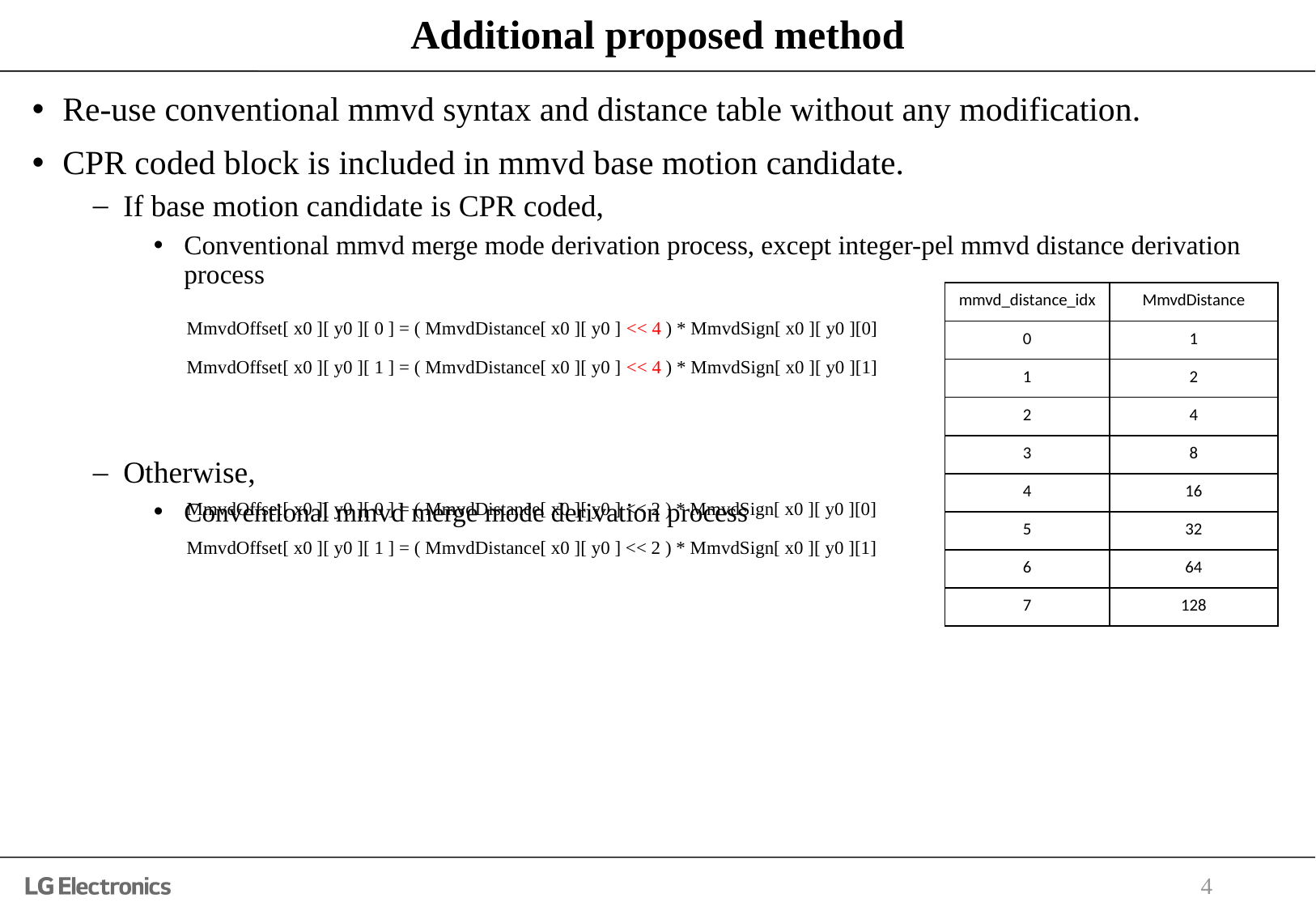

# Additional proposed method
Re-use conventional mmvd syntax and distance table without any modification.
CPR coded block is included in mmvd base motion candidate.
If base motion candidate is CPR coded,
Conventional mmvd merge mode derivation process, except integer-pel mmvd distance derivation process

Otherwise,
Conventional mmvd merge mode derivation process
| mmvd\_distance\_idx | MmvdDistance |
| --- | --- |
| 0 | 1 |
| 1 | 2 |
| 2 | 4 |
| 3 | 8 |
| 4 | 16 |
| 5 | 32 |
| 6 | 64 |
| 7 | 128 |
MmvdOffset[ x0 ][ y0 ][ 0 ] = ( MmvdDistance[ x0 ][ y0 ] << 4 ) * MmvdSign[ x0 ][ y0 ][0]
MmvdOffset[ x0 ][ y0 ][ 1 ] = ( MmvdDistance[ x0 ][ y0 ] << 4 ) * MmvdSign[ x0 ][ y0 ][1]
MmvdOffset[ x0 ][ y0 ][ 0 ] = ( MmvdDistance[ x0 ][ y0 ] << 2 ) * MmvdSign[ x0 ][ y0 ][0]
MmvdOffset[ x0 ][ y0 ][ 1 ] = ( MmvdDistance[ x0 ][ y0 ] << 2 ) * MmvdSign[ x0 ][ y0 ][1]
4